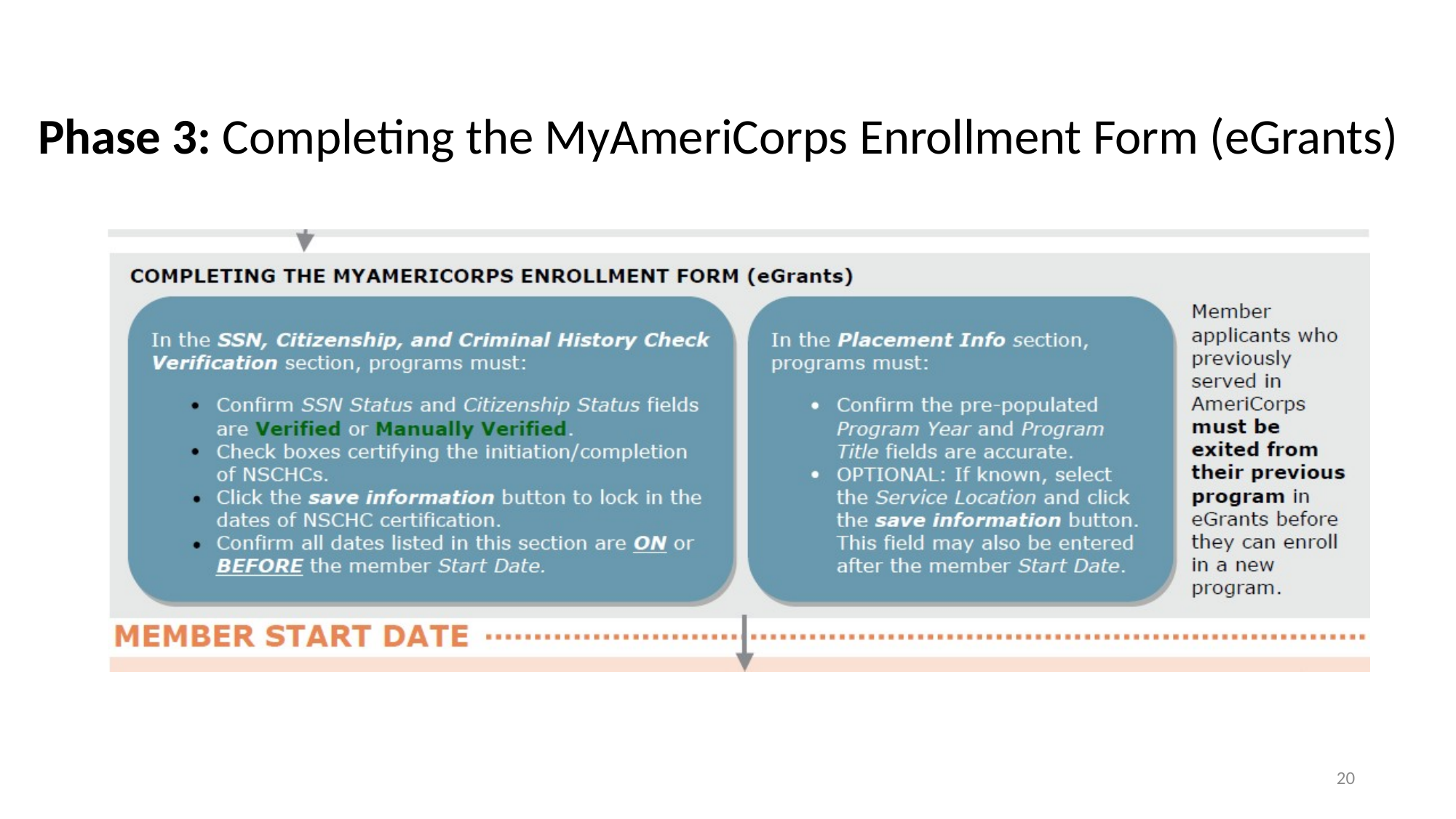

# Phase 3: Completing the MyAmeriCorps Enrollment Form (eGrants)

20